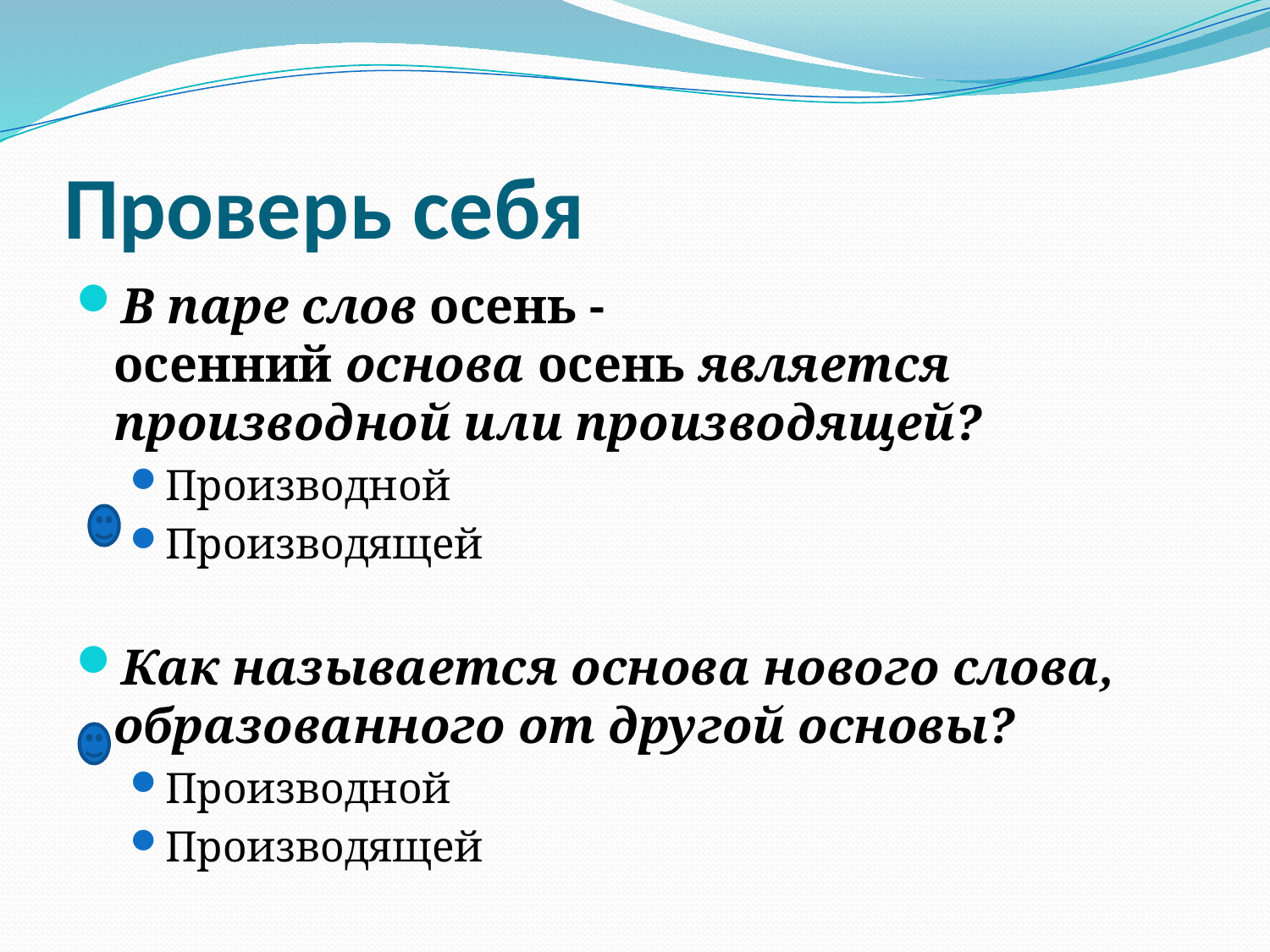

# Проверь себя
В паре слов осень - осенний основа осень является производной или производящей?
Производной
Производящей

Как называется основа нового слова, образованного от другой основы?
Производной
Производящей